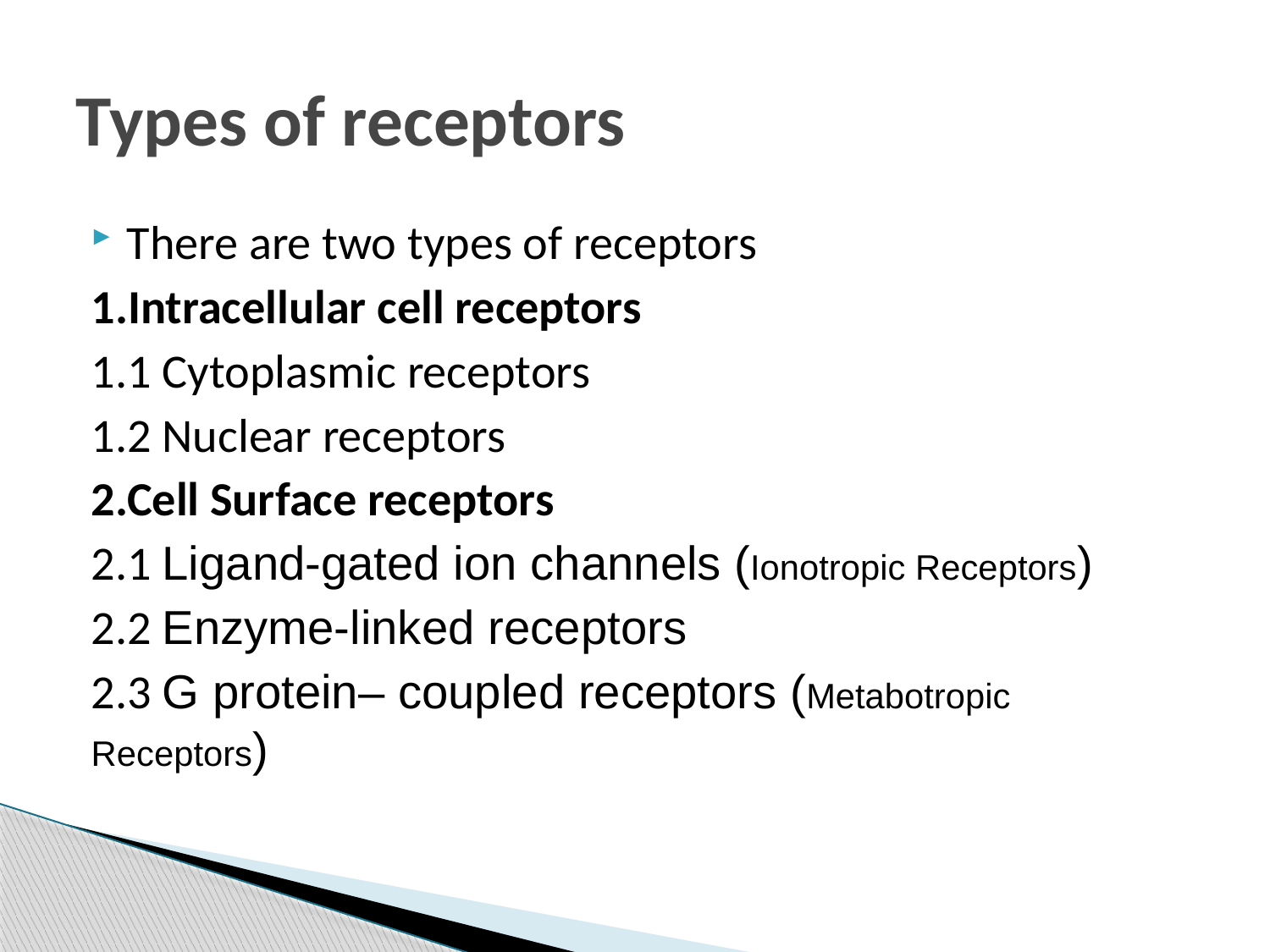

# Types of receptors
There are two types of receptors
1.Intracellular cell receptors
1.1 Cytoplasmic receptors
1.2 Nuclear receptors
2.Cell Surface receptors
2.1 Ligand-gated ion channels (Ionotropic Receptors)
2.2 Enzyme-linked receptors
2.3 G protein– coupled receptors (Metabotropic Receptors)